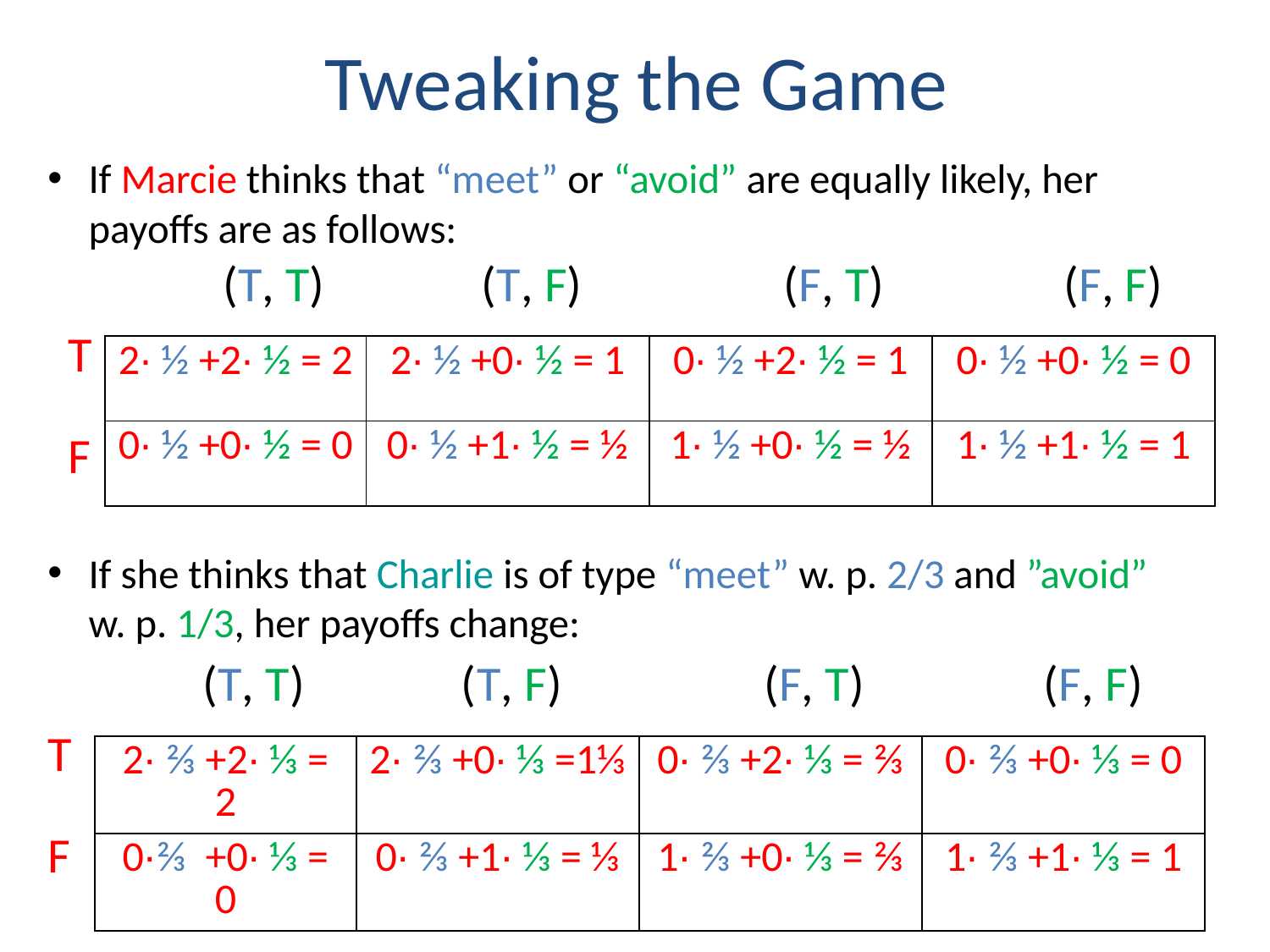

# Tweaking the Game
If Marcie thinks that “meet” or “avoid” are equally likely, her payoffs are as follows:

If she thinks that Charlie is of type “meet” w. p. 2/3 and ”avoid”  w. p. 1/3, her payoffs change:
(T, T)              (T, F)                  (F, T)                (F, F)
T
F
| 2∙ ½ +2∙ ½ = 2 | 2∙ ½ +0∙ ½ = 1 | 0∙ ½ +2∙ ½ = 1 | 0∙ ½ +0∙ ½ = 0 |
| --- | --- | --- | --- |
| 0∙ ½ +0∙ ½ = 0 | 0∙ ½ +1∙ ½ = ½ | 1∙ ½ +0∙ ½ = ½ | 1∙ ½ +1∙ ½ = 1 |
(T, T)              (T, F)                  (F, T)                (F, F)
T
F
| 2∙ ⅔ +2∙ ⅓ = 2 | 2∙ ⅔ +0∙ ⅓ =1⅓ | 0∙ ⅔ +2∙ ⅓ = ⅔ | 0∙ ⅔ +0∙ ⅓ = 0 |
| --- | --- | --- | --- |
| 0∙⅔ +0∙ ⅓ = 0 | 0∙ ⅔ +1∙ ⅓ = ⅓ | 1∙ ⅔ +0∙ ⅓ = ⅔ | 1∙ ⅔ +1∙ ⅓ = 1 |